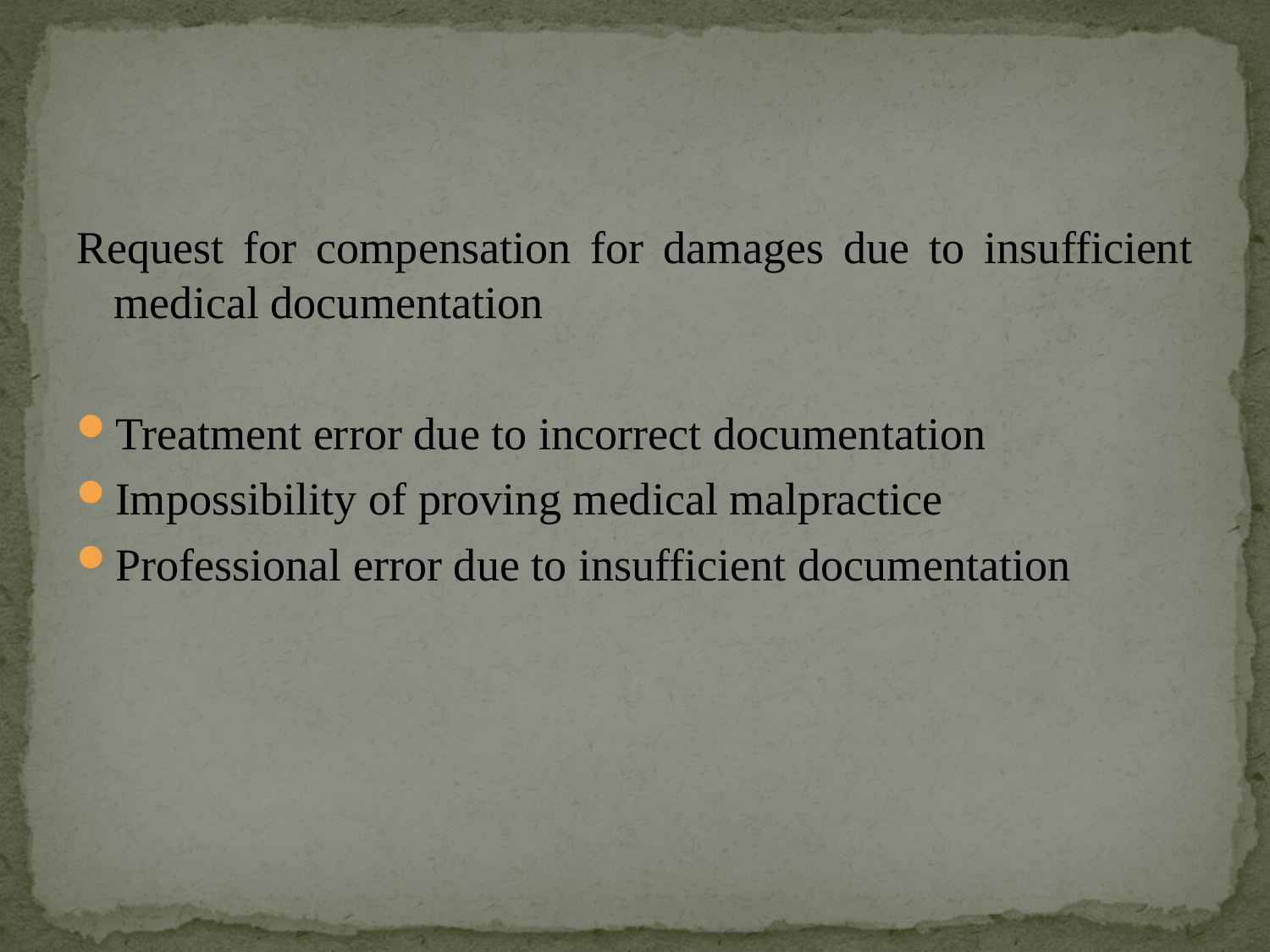

Request for compensation for damages due to insufficient medical documentation

Treatment error due to incorrect documentation
Impossibility of proving medical malpractice
Professional error due to insufficient documentation